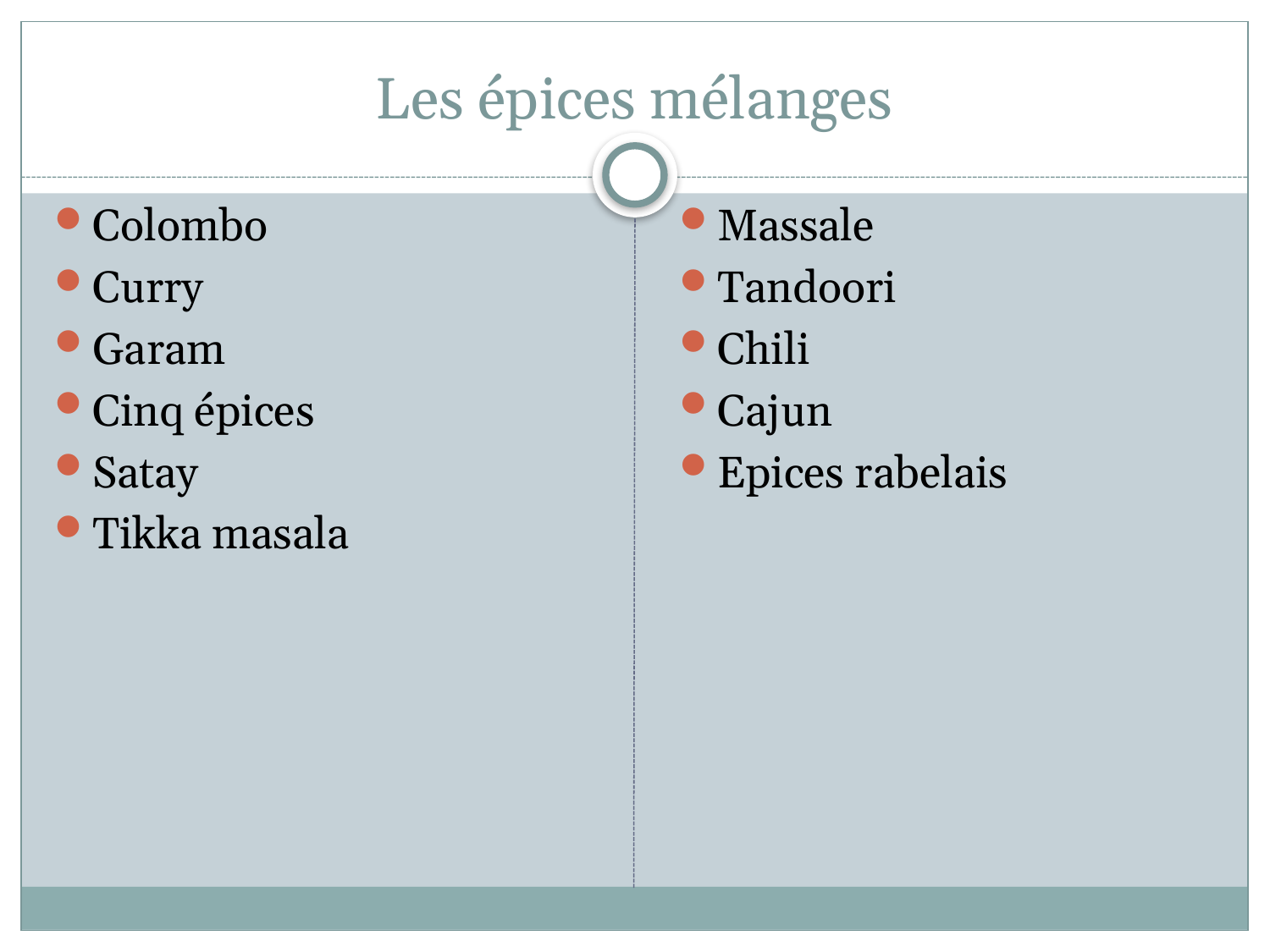

# Les épices mélanges
Colombo
Curry
Garam
Cinq épices
Satay
Tikka masala

Massale
Tandoori
Chili
Cajun
Epices rabelais